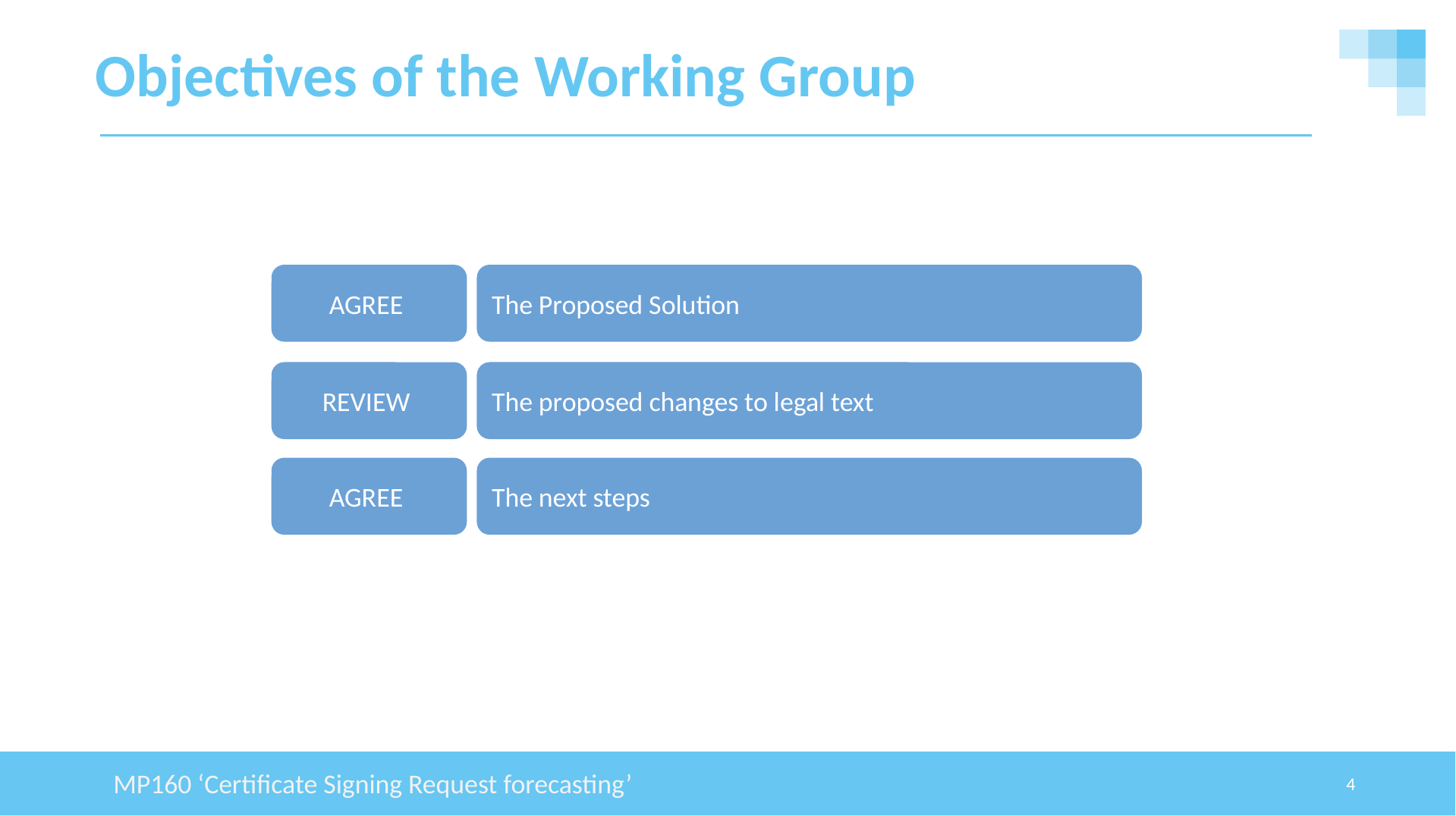

# Objectives of the Working Group
AGREE
The Proposed Solution
REVIEW
The proposed changes to legal text
AGREE
The next steps
MP160 ‘Certificate Signing Request forecasting’
4